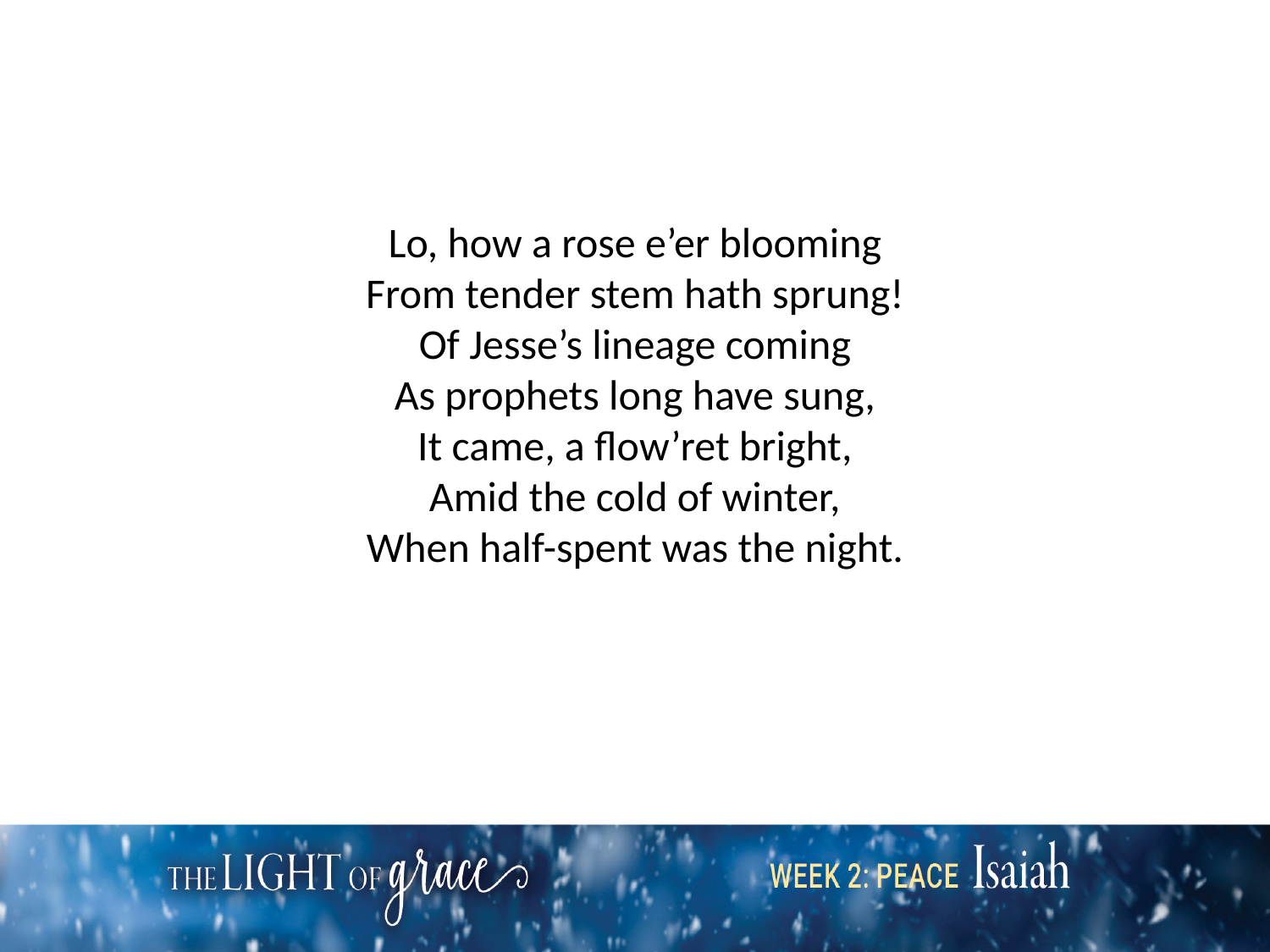

Lo, how a rose e’er blooming
From tender stem hath sprung!
Of Jesse’s lineage coming
As prophets long have sung,
It came, a flow’ret bright,
Amid the cold of winter,
When half-spent was the night.